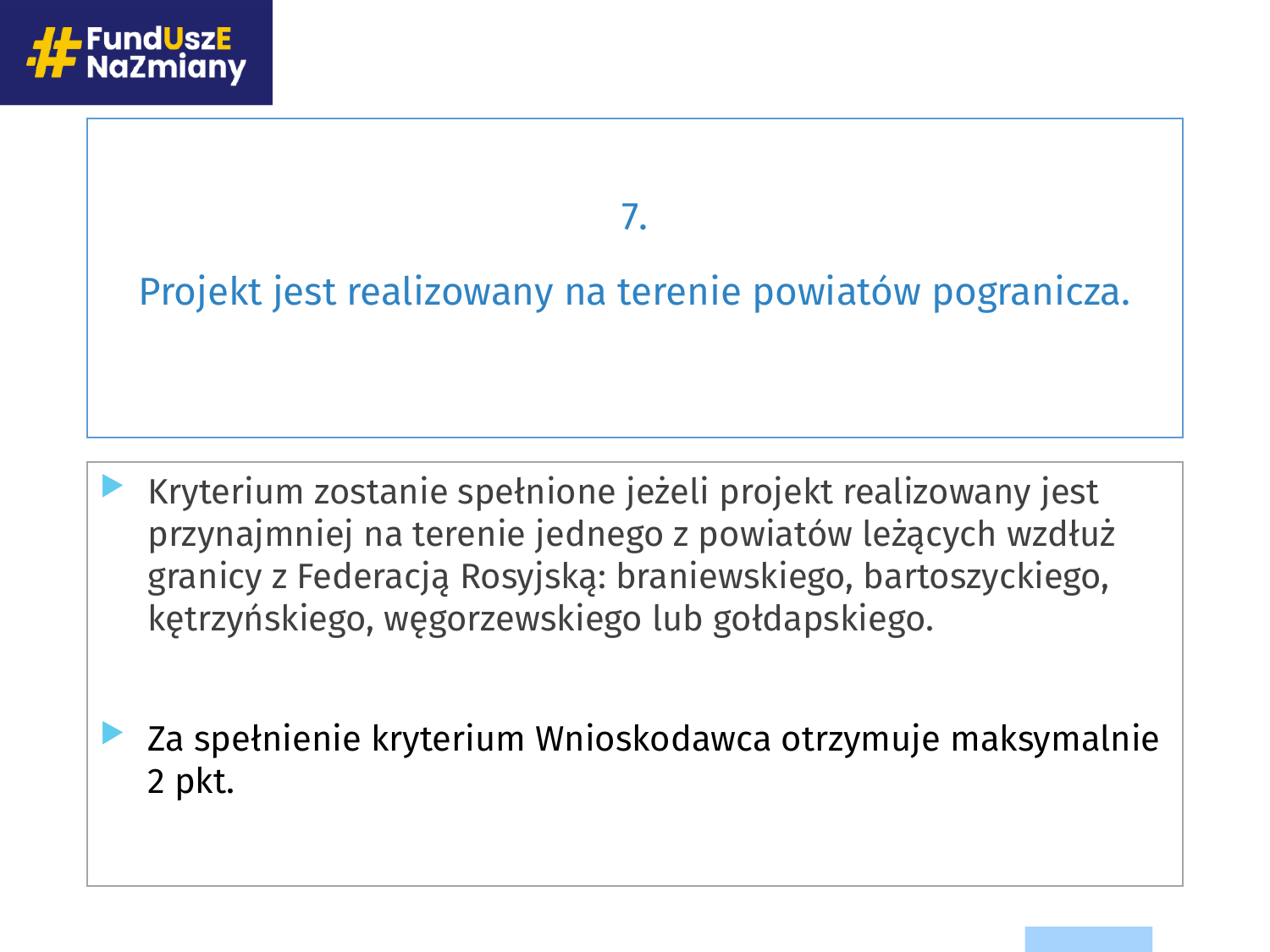

# 7. Projekt jest realizowany na terenie powiatów pogranicza.
Kryterium zostanie spełnione jeżeli projekt realizowany jest przynajmniej na terenie jednego z powiatów leżących wzdłuż granicy z Federacją Rosyjską: braniewskiego, bartoszyckiego, kętrzyńskiego, węgorzewskiego lub gołdapskiego.

Za spełnienie kryterium Wnioskodawca otrzymuje maksymalnie 2 pkt.